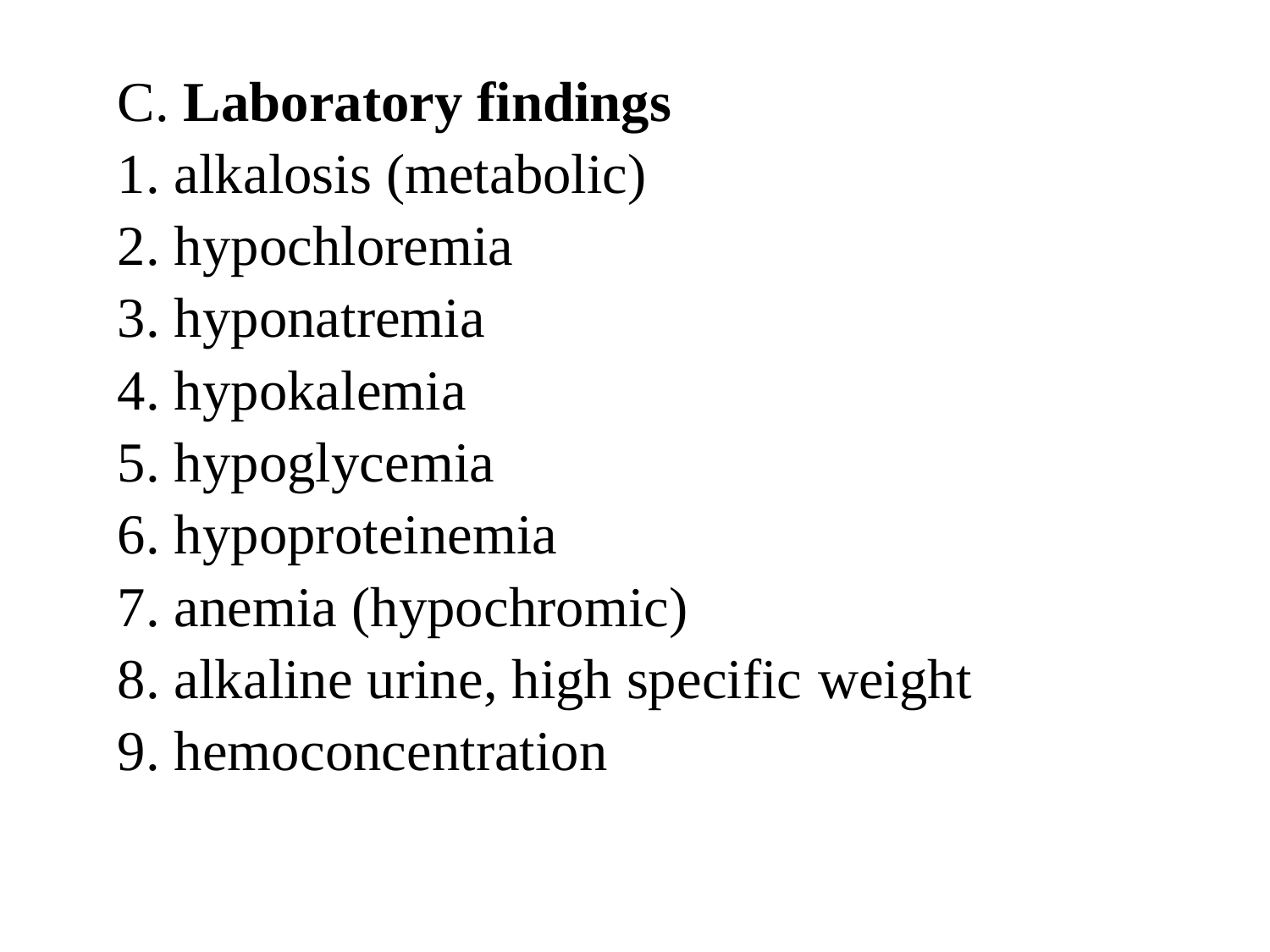

C. Laboratory findings
1. alkalosis (metabolic)
2. hypochloremia
3. hyponatremia
4. hypokalemia
5. hypoglycemia
6. hypoproteinemia
7. anemia (hypochromic)
8. alkaline urine, high specific weight
9. hemoconcentration